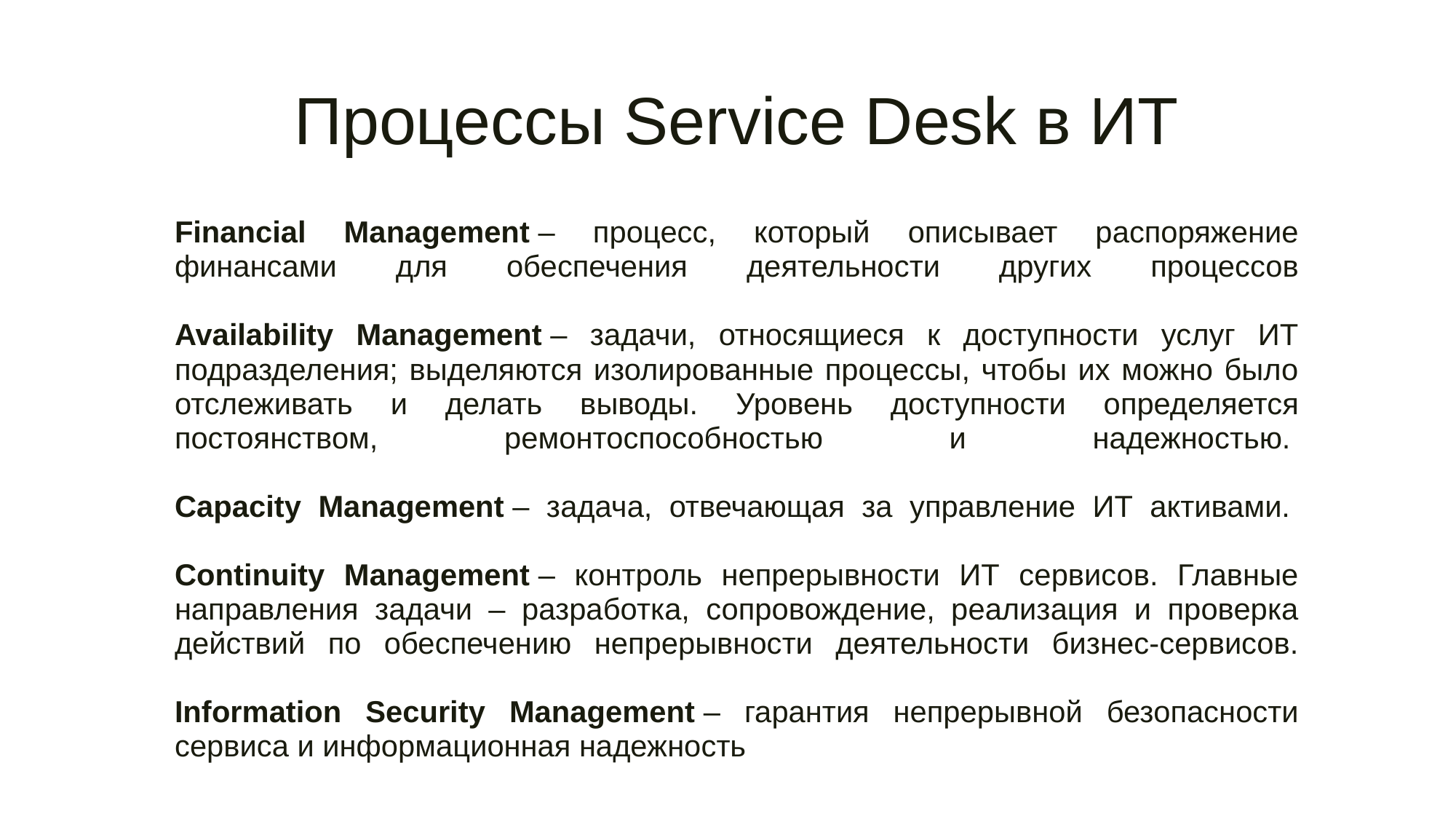

# Процессы Service Desk в ИТ
Financial Management – процесс, который описывает распоряжение финансами для обеспечения деятельности других процессов
Availability Management – задачи, относящиеся к доступности услуг ИТ подразделения; выделяются изолированные процессы, чтобы их можно было отслеживать и делать выводы. Уровень доступности определяется постоянством, ремонтоспособностью и надежностью. 
Capacity Management – задача, отвечающая за управление ИТ активами. 
Continuity Management – контроль непрерывности ИТ сервисов. Главные направления задачи – разработка, сопровождение, реализация и проверка действий по обеспечению непрерывности деятельности бизнес-сервисов.
Information Security Management – гарантия непрерывной безопасности сервиса и информационная надежность